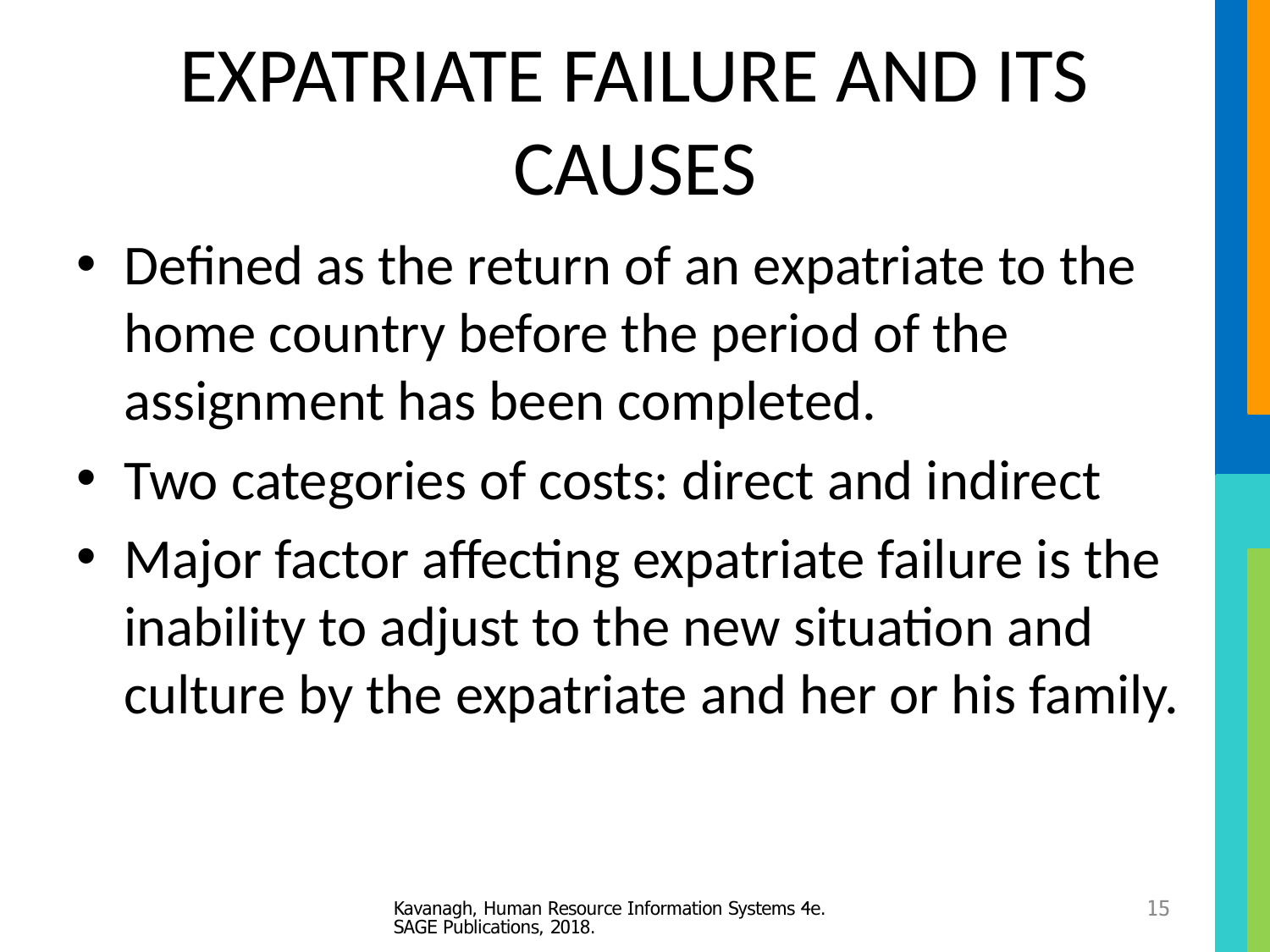

# EXPATRIATE FAILURE AND ITS CAUSES
Defined as the return of an expatriate to the home country before the period of the assignment has been completed.
Two categories of costs: direct and indirect
Major factor affecting expatriate failure is the inability to adjust to the new situation and culture by the expatriate and her or his family.
Kavanagh, Human Resource Information Systems 4e. SAGE Publications, 2018.
15